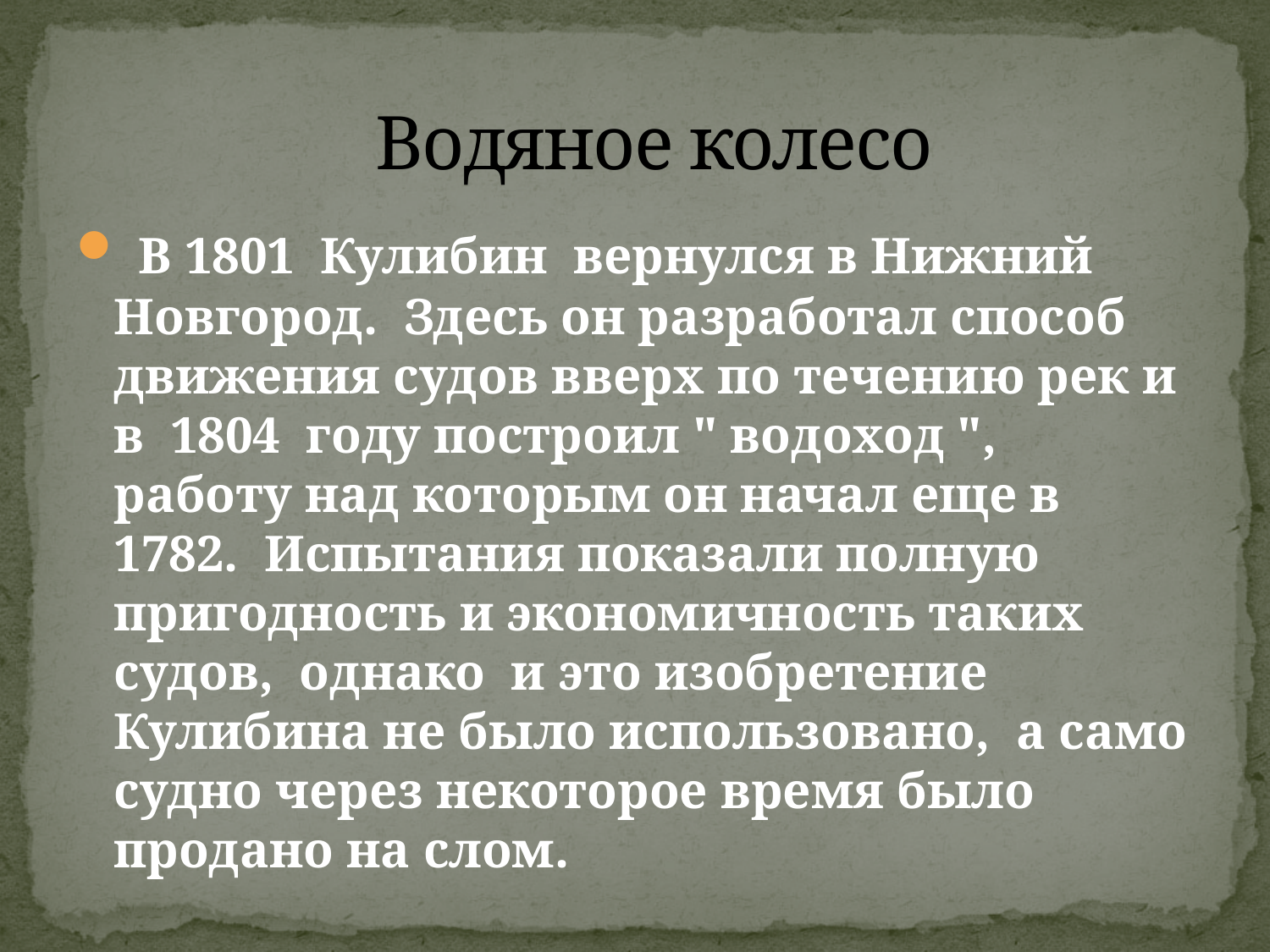

# Водяное колесо
 В 1801  Кулибин  вернулся в Нижний Новгород.  Здесь он разработал способ движения судов вверх по течению рек и в  1804  году построил " водоход ",  работу над которым он начал еще в 1782.  Испытания показали полную пригодность и экономичность таких судов,  однако  и это изобретение Кулибина не было использовано,  а само судно через некоторое время было продано на слом.